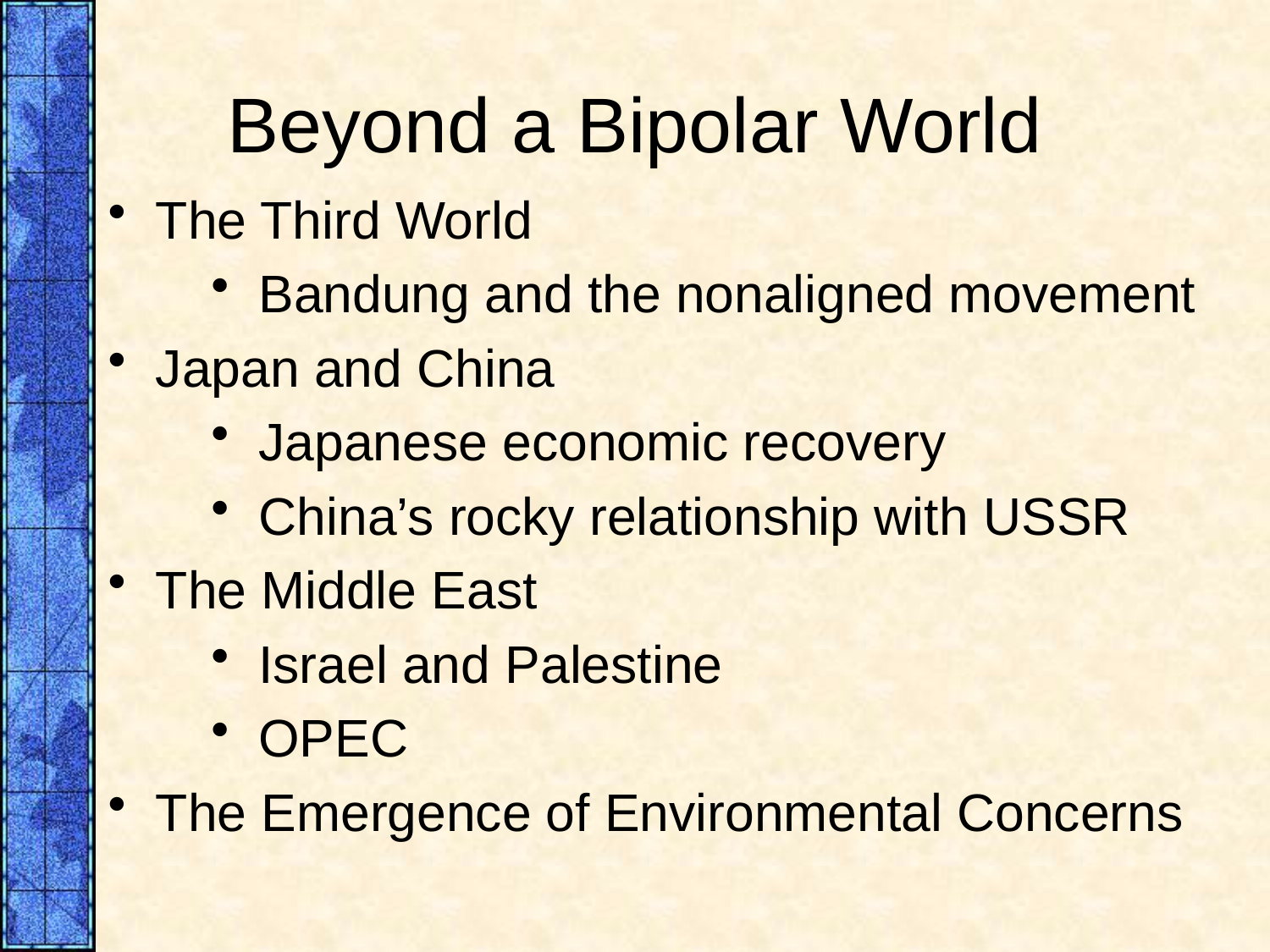

# Beyond a Bipolar World
The Third World
Bandung and the nonaligned movement
Japan and China
Japanese economic recovery
China’s rocky relationship with USSR
The Middle East
Israel and Palestine
OPEC
The Emergence of Environmental Concerns